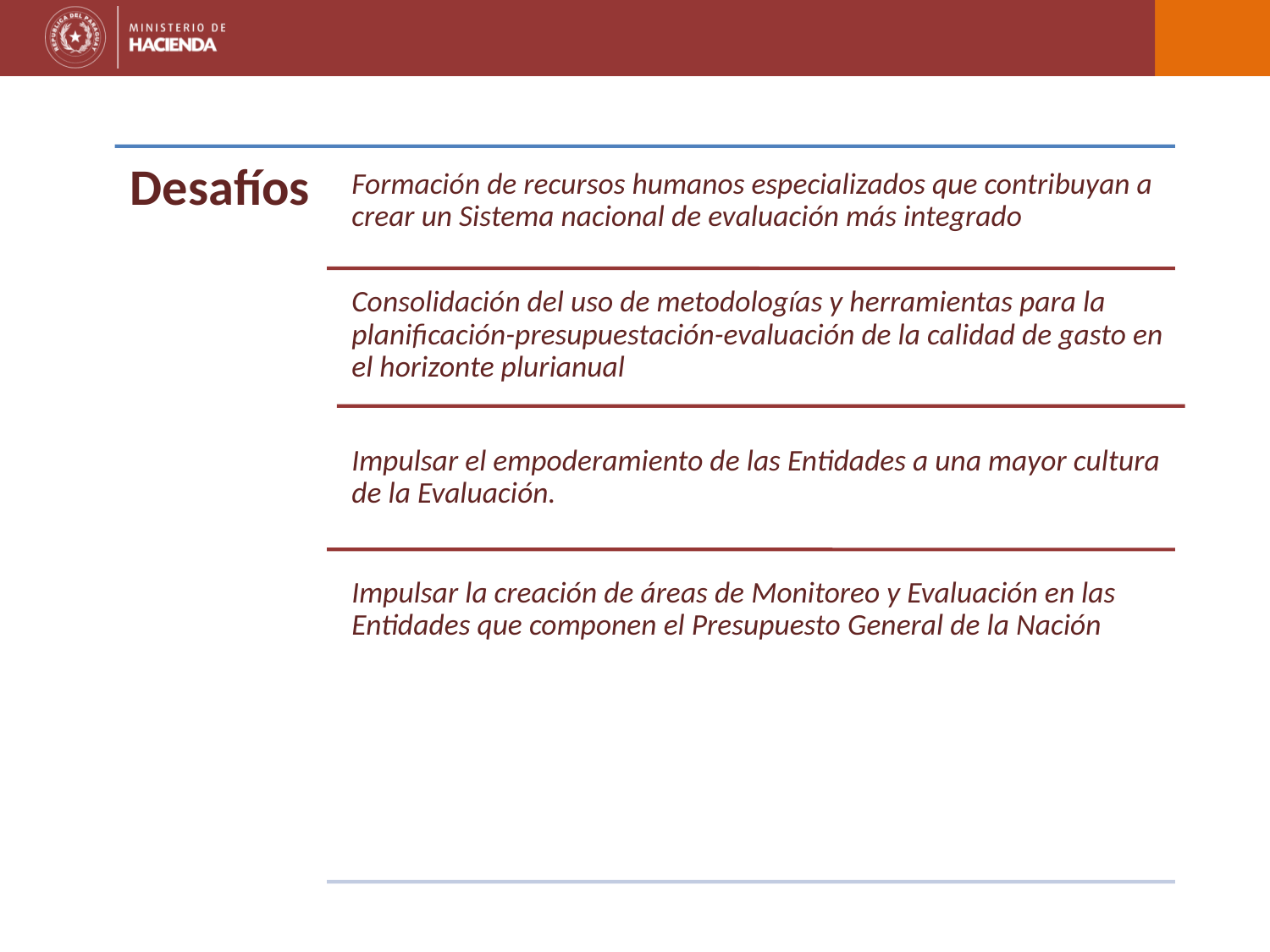

Desafíos
Formación de recursos humanos especializados que contribuyan a crear un Sistema nacional de evaluación más integrado

Consolidación del uso de metodologías y herramientas para la planificación-presupuestación-evaluación de la calidad de gasto en el horizonte plurianual
Impulsar el empoderamiento de las Entidades a una mayor cultura de la Evaluación.
Impulsar la creación de áreas de Monitoreo y Evaluación en las Entidades que componen el Presupuesto General de la Nación